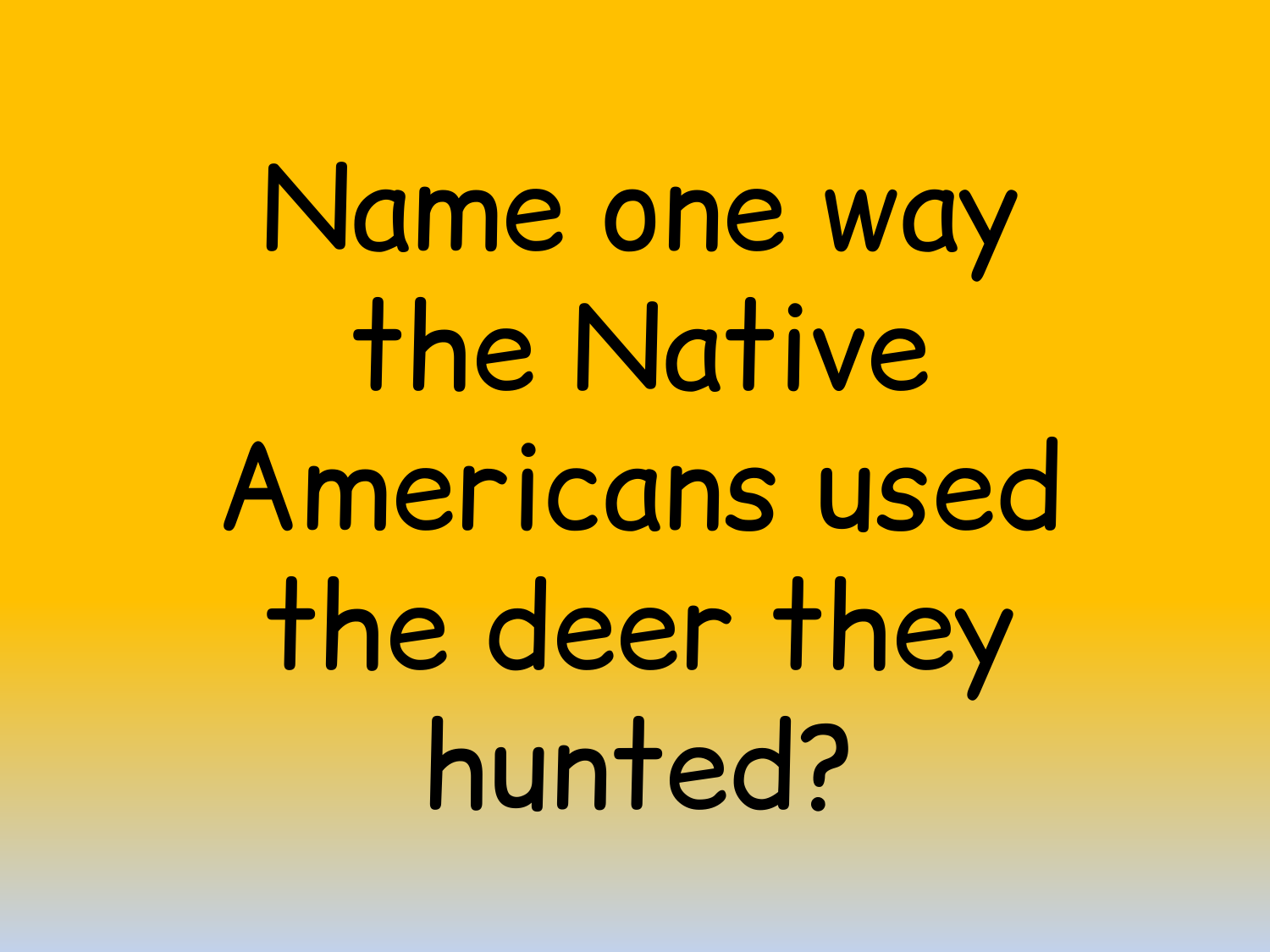

Name one way the Native Americans used the deer they hunted?